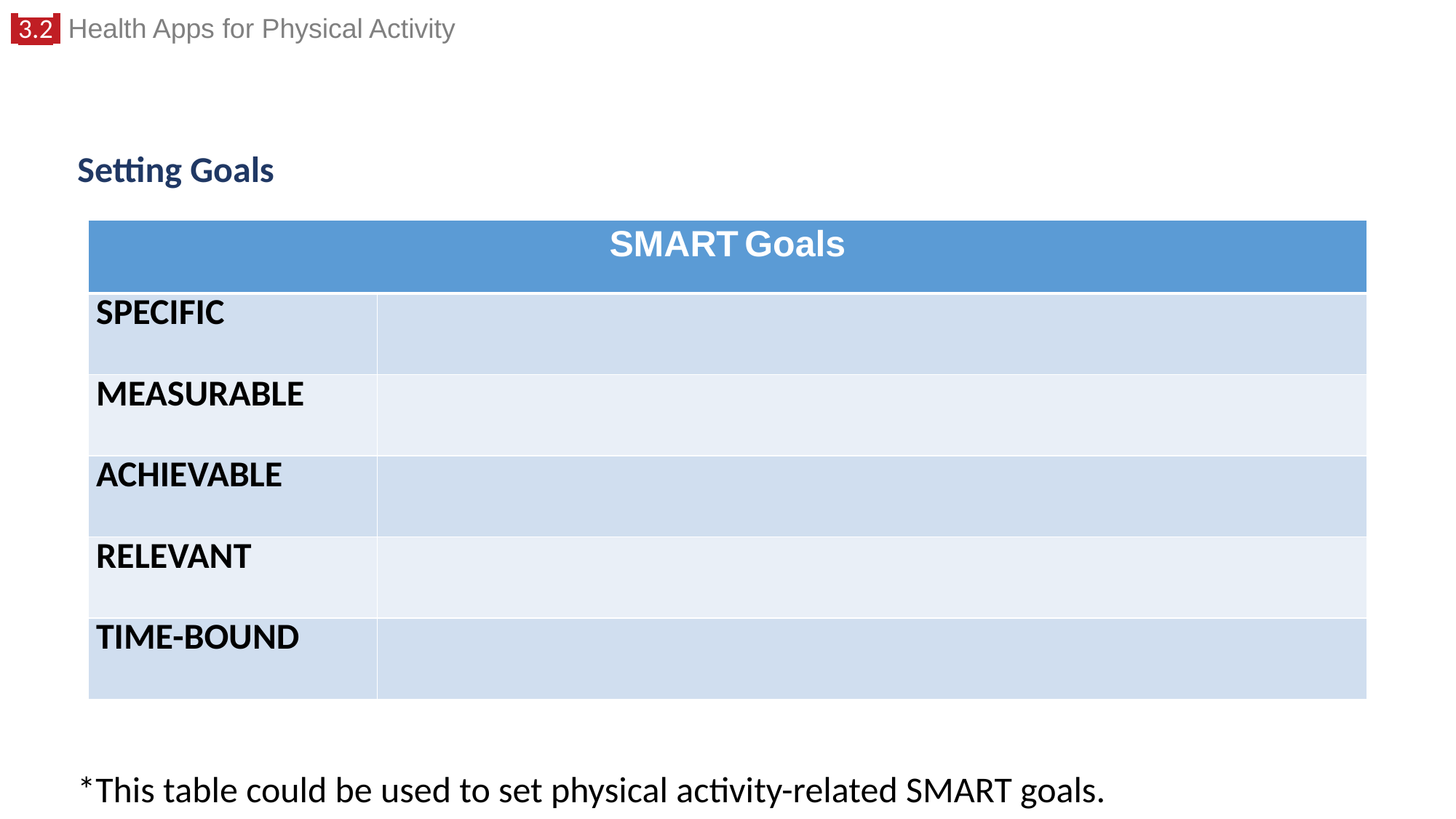

# Setting Goals

| SMART Goals |  |
| --- | --- |
| SPECIFIC |  |
| MEASURABLE |  |
| ACHIEVABLE |  |
| RELEVANT |  |
| TIME-BOUND |  |
*This table could be used to set physical activity-related SMART goals.